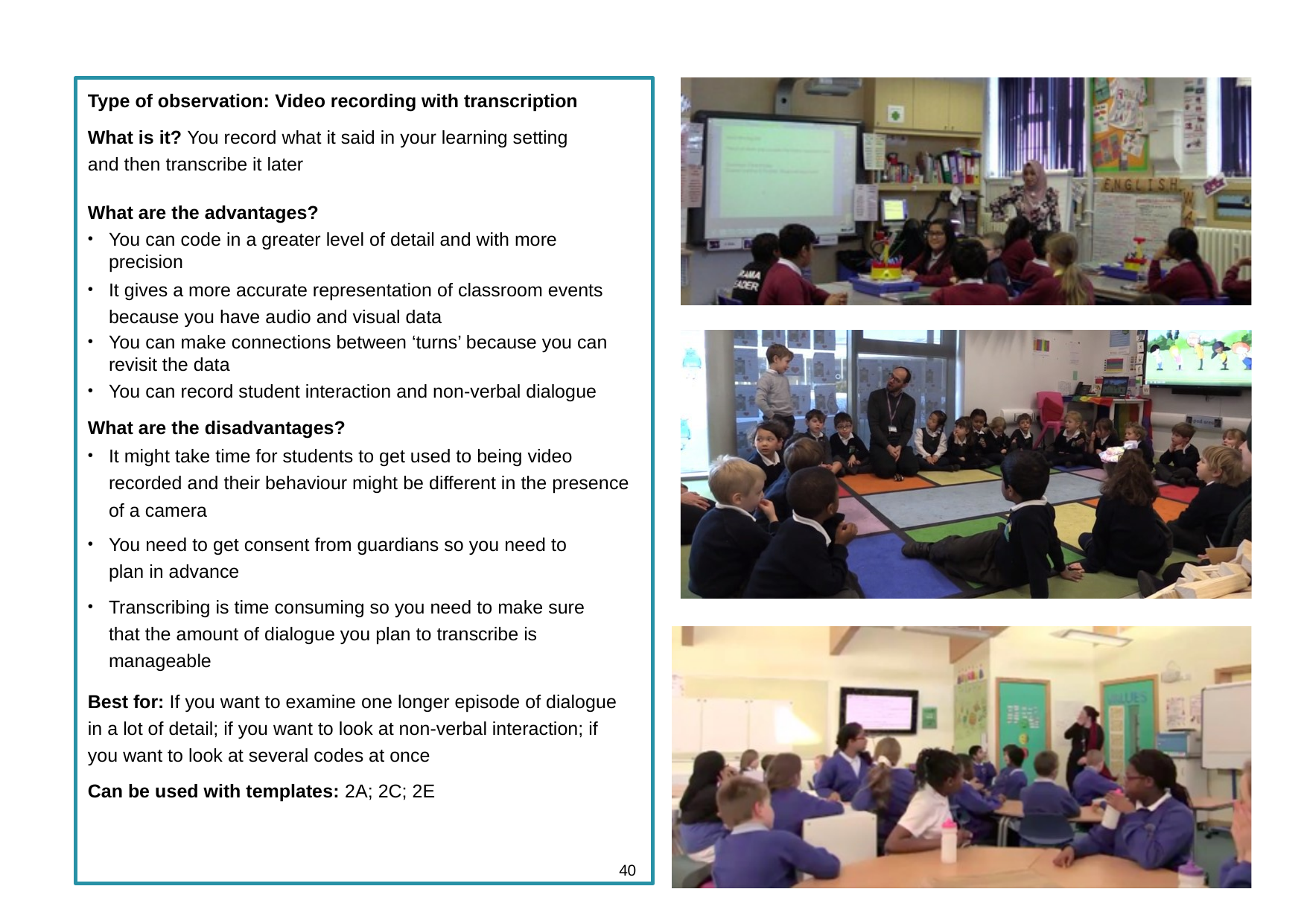

Type of observation: Video recording with transcription
What is it? You record what it said in your learning setting and then transcribe it later

What are the advantages?
You can code in a greater level of detail and with more precision
It gives a more accurate representation of classroom events because you have audio and visual data
You can make connections between ‘turns’ because you can revisit the data
You can record student interaction and non-verbal dialogue
What are the disadvantages?
It might take time for students to get used to being video recorded and their behaviour might be different in the presence of a camera
You need to get consent from guardians so you need to plan in advance
Transcribing is time consuming so you need to make sure that the amount of dialogue you plan to transcribe is manageable
Best for: If you want to examine one longer episode of dialogue in a lot of detail; if you want to look at non-verbal interaction; if you want to look at several codes at once
Can be used with templates: 2A; 2C; 2E

40